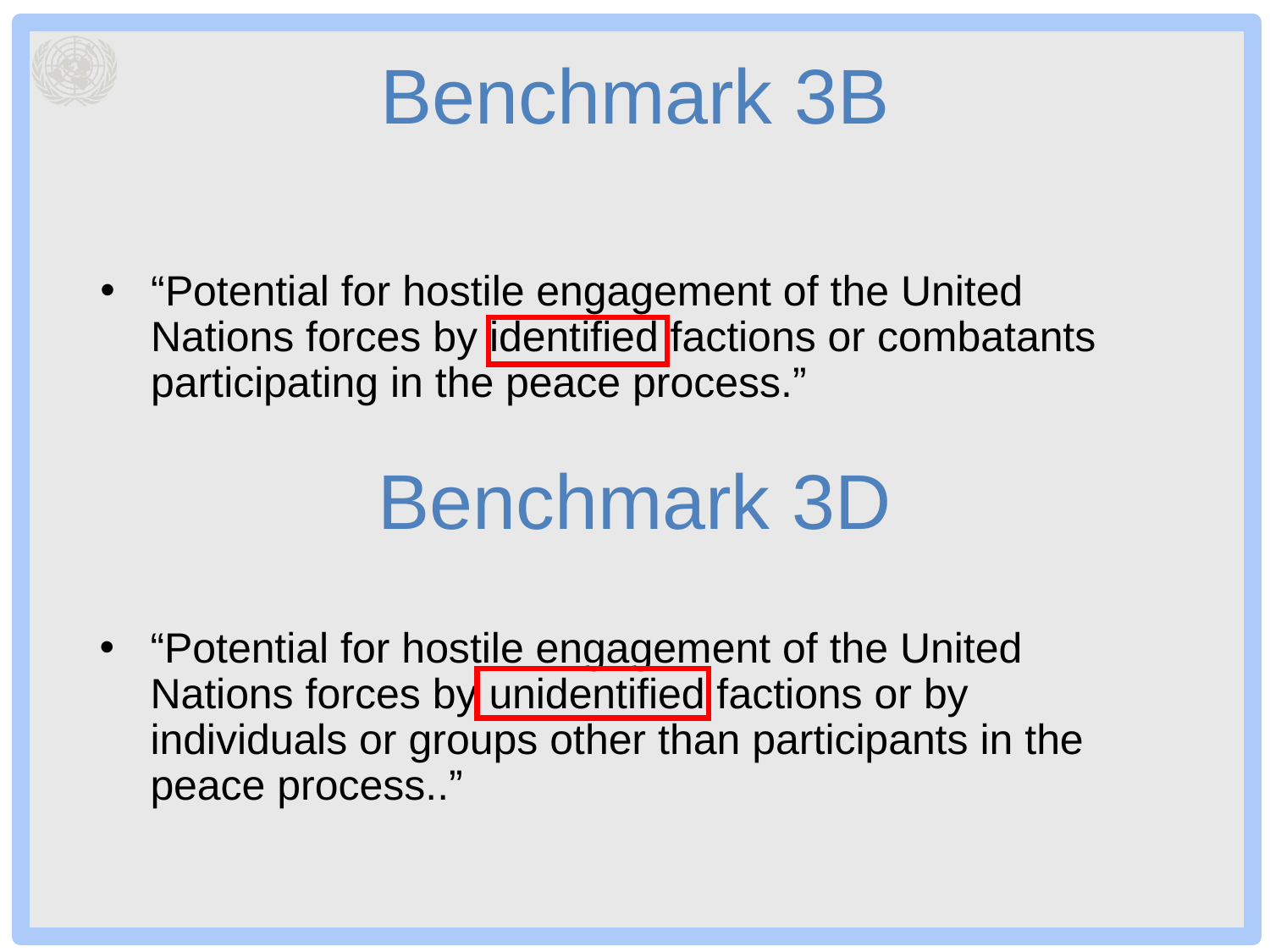

# Benchmark 3B
“Potential for hostile engagement of the United Nations forces by identified factions or combatants participating in the peace process.”

Benchmark 3D
“Potential for hostile engagement of the United Nations forces by unidentified factions or by individuals or groups other than participants in the peace process..”